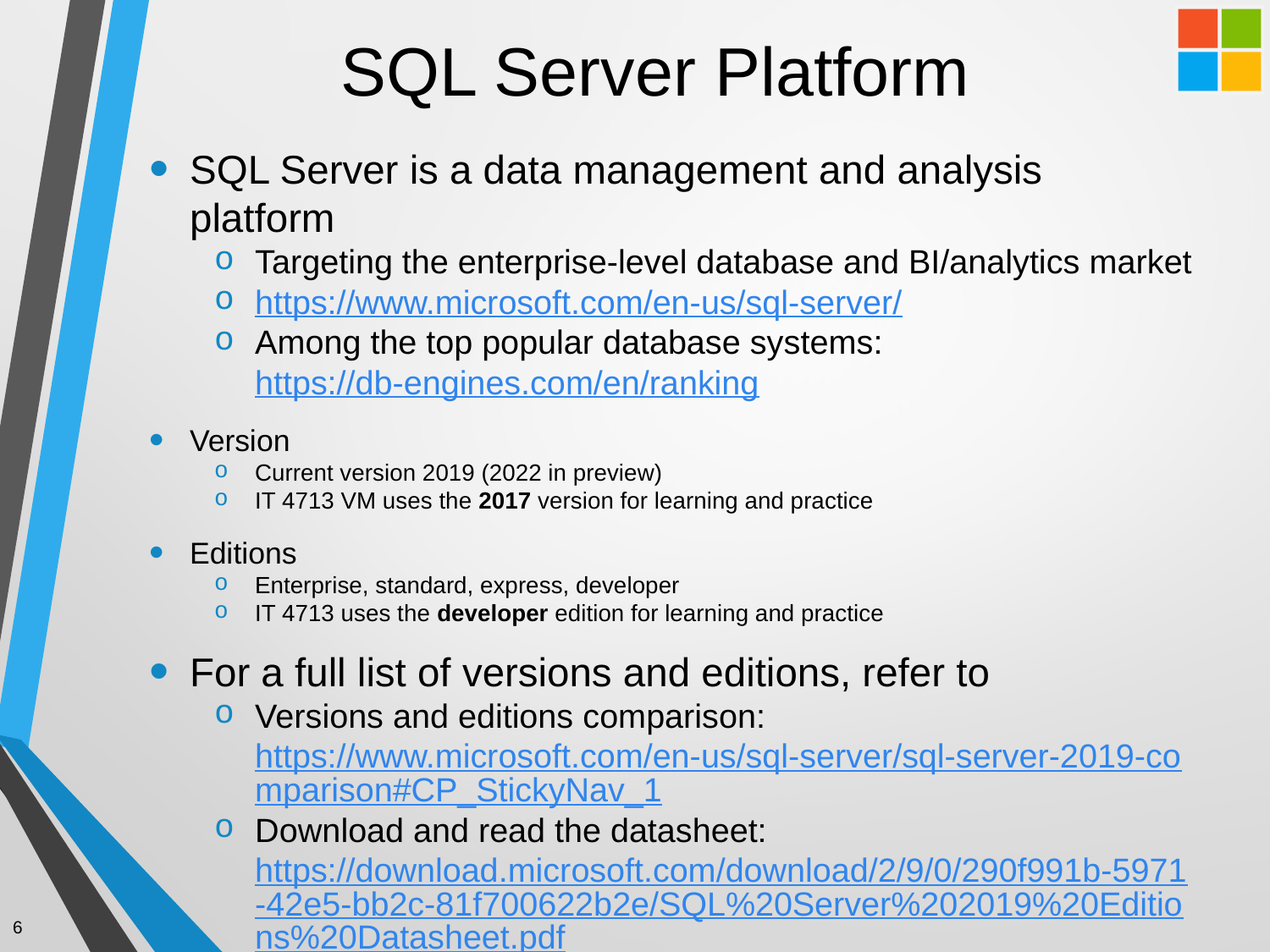

# SQL Server Platform
SQL Server is a data management and analysis platform
Targeting the enterprise-level database and BI/analytics market
https://www.microsoft.com/en-us/sql-server/
Among the top popular database systems: https://db-engines.com/en/ranking
Version
Current version 2019 (2022 in preview)
IT 4713 VM uses the 2017 version for learning and practice
Editions
Enterprise, standard, express, developer
IT 4713 uses the developer edition for learning and practice
For a full list of versions and editions, refer to
Versions and editions comparison: https://www.microsoft.com/en-us/sql-server/sql-server-2019-comparison#CP_StickyNav_1
Download and read the datasheet: https://download.microsoft.com/download/2/9/0/290f991b-5971-42e5-bb2c-81f700622b2e/SQL%20Server%202019%20Editions%20Datasheet.pdf
6